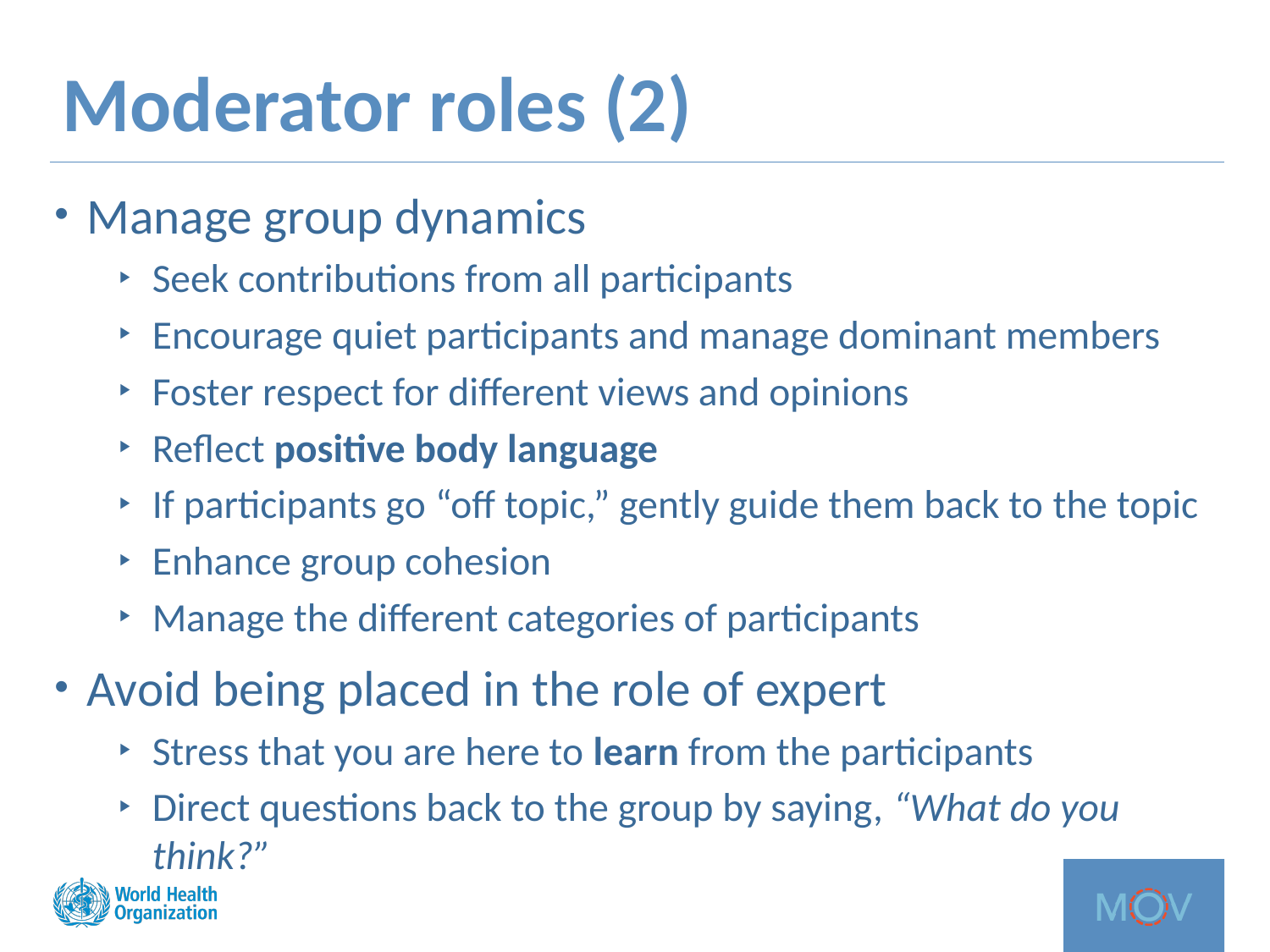

# Moderator roles (2)
Manage group dynamics
Seek contributions from all participants
Encourage quiet participants and manage dominant members
Foster respect for different views and opinions
Reflect positive body language
If participants go “off topic,” gently guide them back to the topic
Enhance group cohesion
Manage the different categories of participants
Avoid being placed in the role of expert
Stress that you are here to learn from the participants
Direct questions back to the group by saying, “What do you think?”